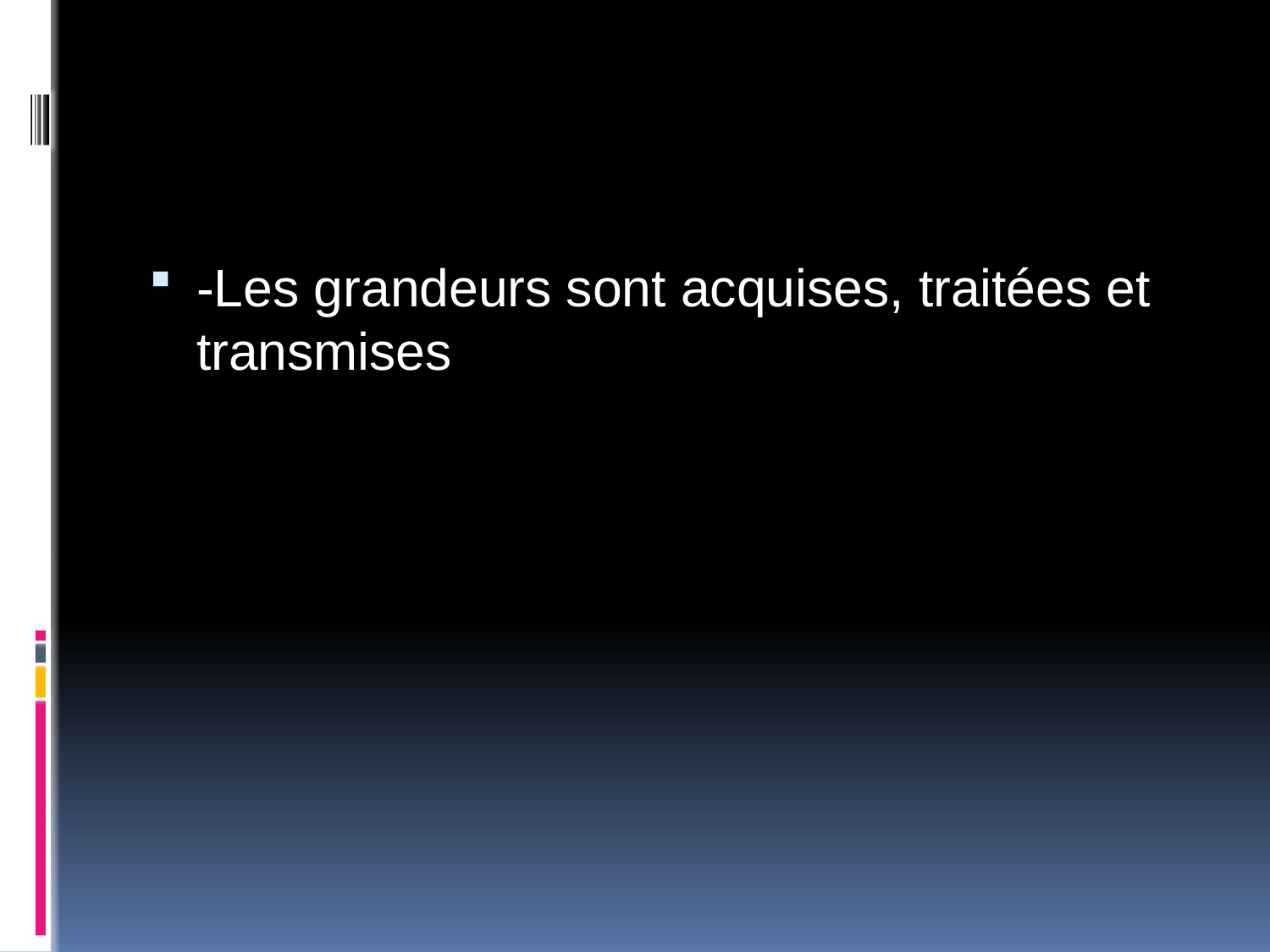

#
-Les grandeurs sont acquises, traitées et transmises